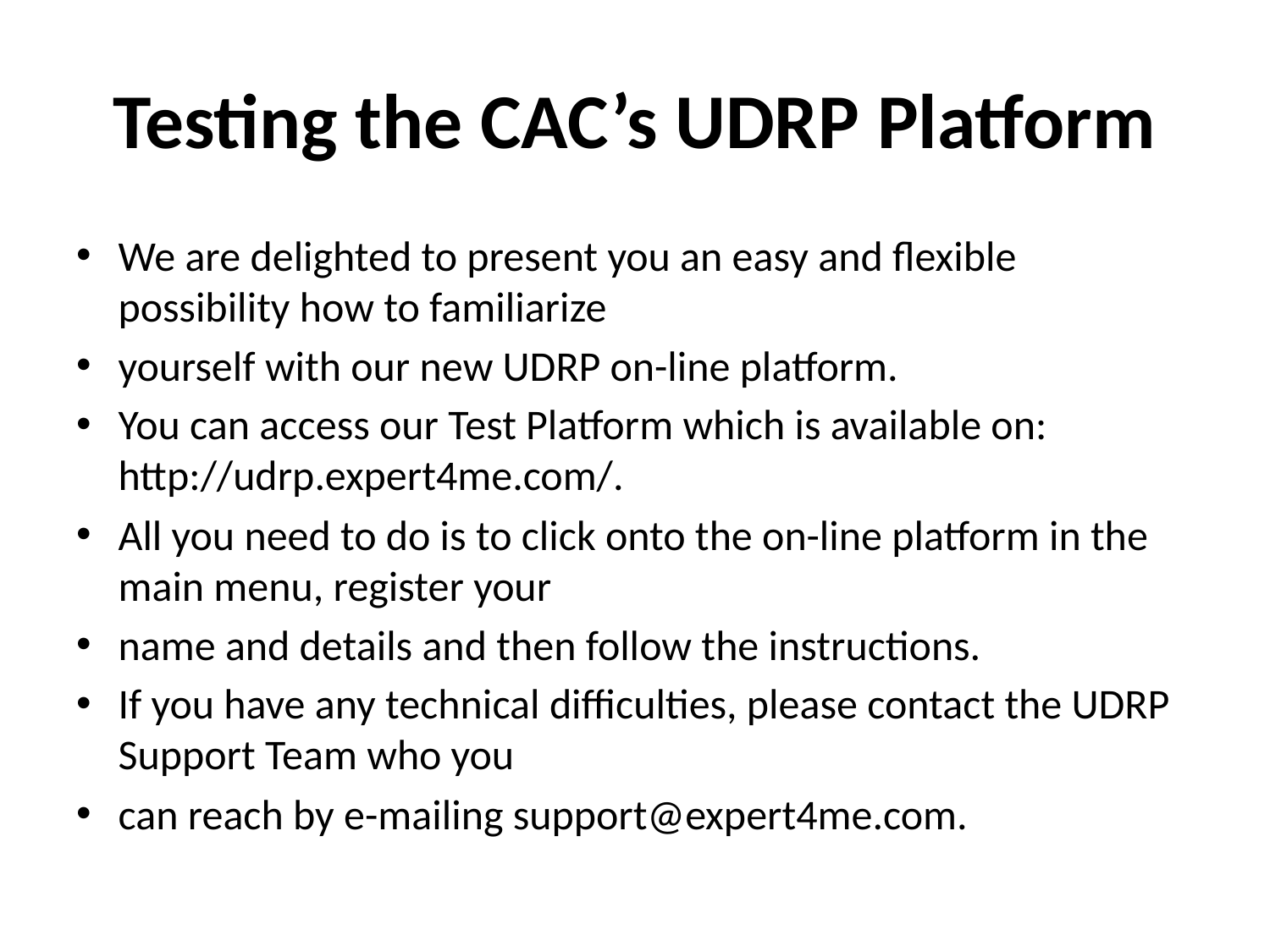

# Testing the CAC’s UDRP Platform
We are delighted to present you an easy and flexible possibility how to familiarize
yourself with our new UDRP on-line platform.
You can access our Test Platform which is available on: http://udrp.expert4me.com/.
All you need to do is to click onto the on-line platform in the main menu, register your
name and details and then follow the instructions.
If you have any technical difficulties, please contact the UDRP Support Team who you
can reach by e-mailing support@expert4me.com.